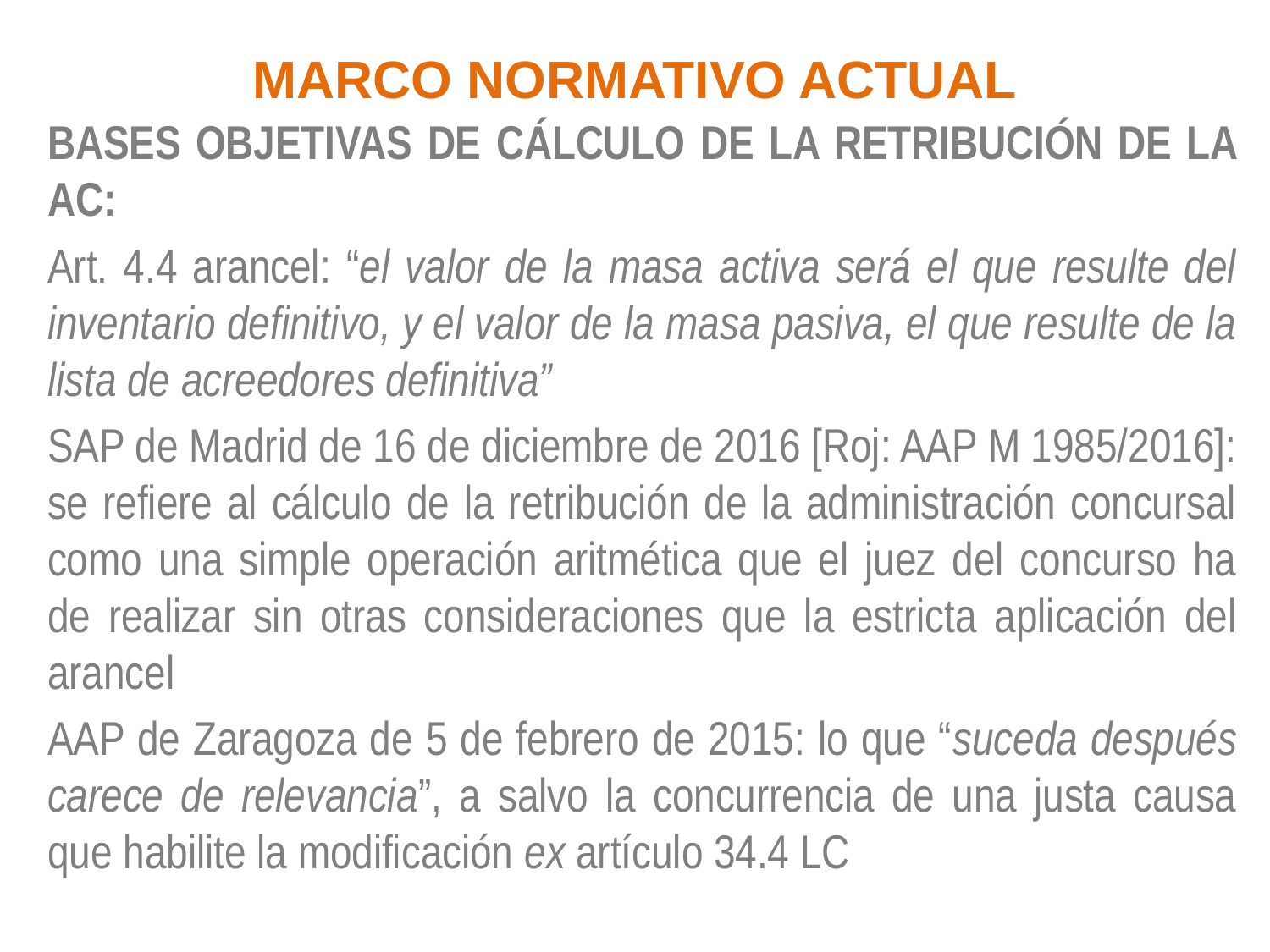

# MARCO NORMATIVO ACTUAL
BASES OBJETIVAS DE CÁLCULO DE LA RETRIBUCIÓN DE LA AC:
Art. 4.4 arancel: “el valor de la masa activa será el que resulte del inventario definitivo, y el valor de la masa pasiva, el que resulte de la lista de acreedores definitiva”
SAP de Madrid de 16 de diciembre de 2016 [Roj: AAP M 1985/2016]: se refiere al cálculo de la retribución de la administración concursal como una simple operación aritmética que el juez del concurso ha de realizar sin otras consideraciones que la estricta aplicación del arancel
AAP de Zaragoza de 5 de febrero de 2015: lo que “suceda después carece de relevancia”, a salvo la concurrencia de una justa causa que habilite la modificación ex artículo 34.4 LC